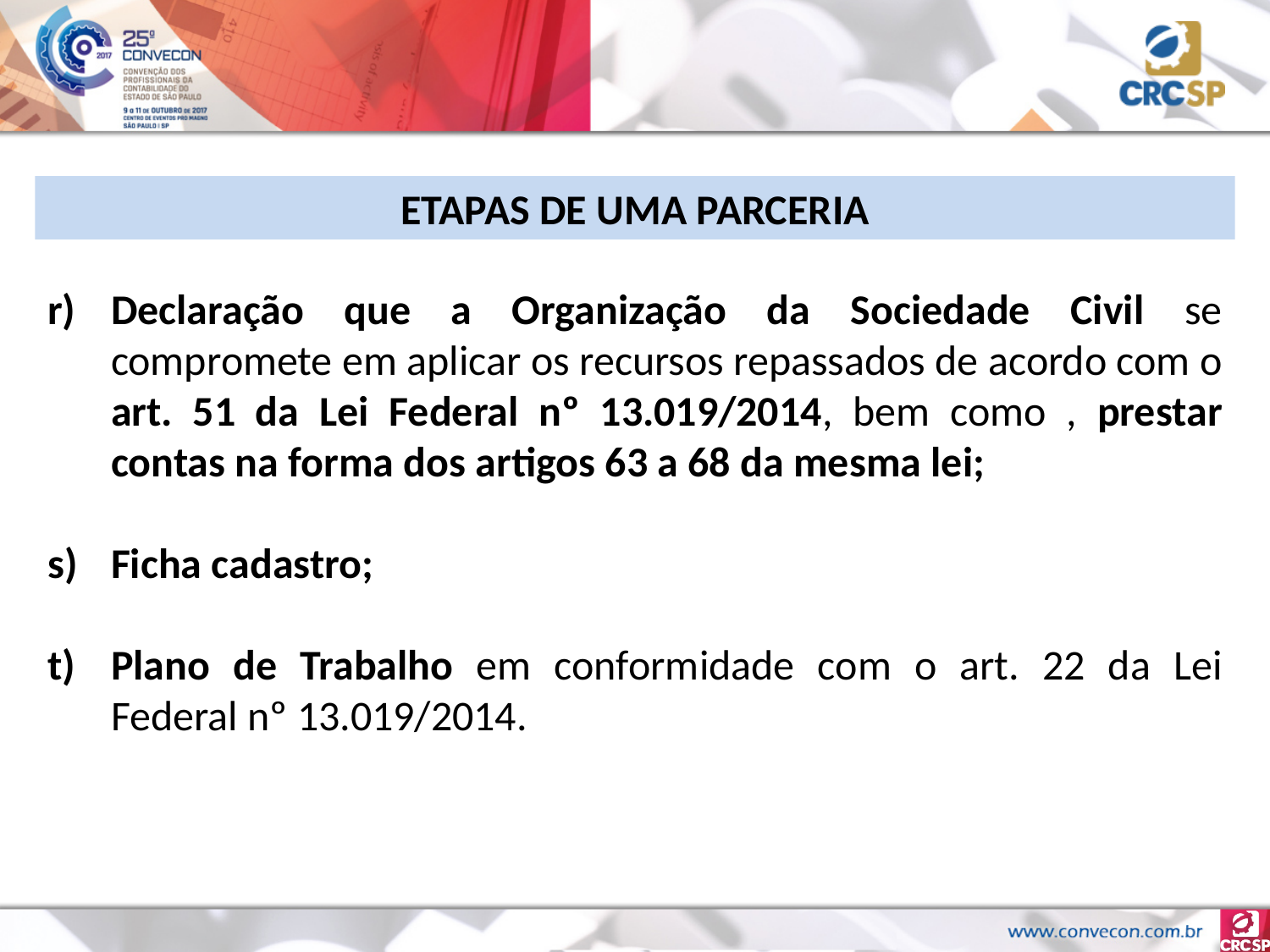

ETAPAS DE UMA PARCERIA

Declaração que a Organização da Sociedade Civil se compromete em aplicar os recursos repassados de acordo com o art. 51 da Lei Federal nº 13.019/2014, bem como , prestar contas na forma dos artigos 63 a 68 da mesma lei;

Ficha cadastro;

Plano de Trabalho em conformidade com o art. 22 da Lei Federal nº 13.019/2014.